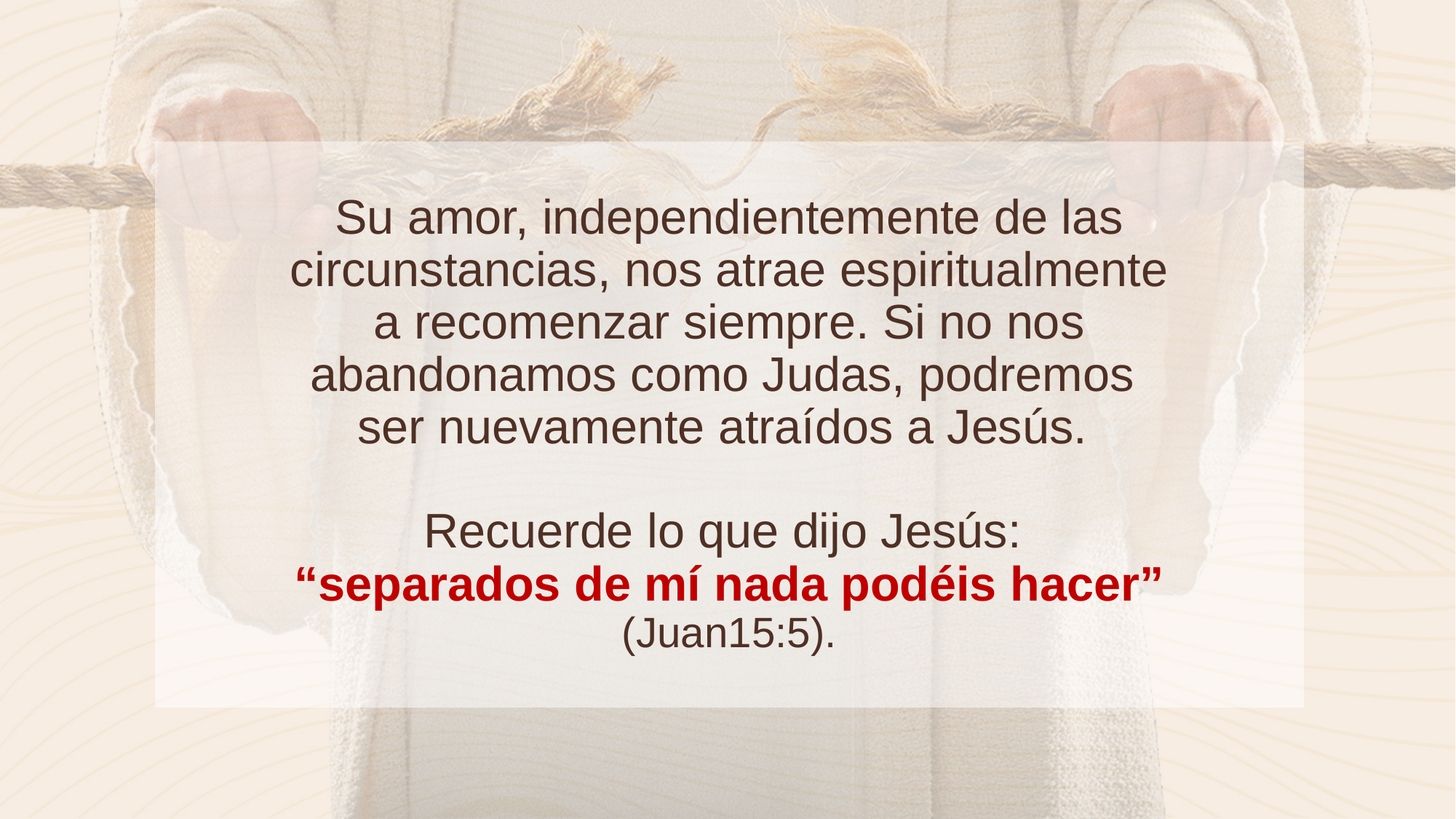

Su amor, independientemente de las circunstancias, nos atrae espiritualmente a recomenzar siempre. Si no nos abandonamos como Judas, podremos
ser nuevamente atraídos a Jesús.

Recuerde lo que dijo Jesús:
“separados de mí nada podéis hacer”
(Juan15:5).